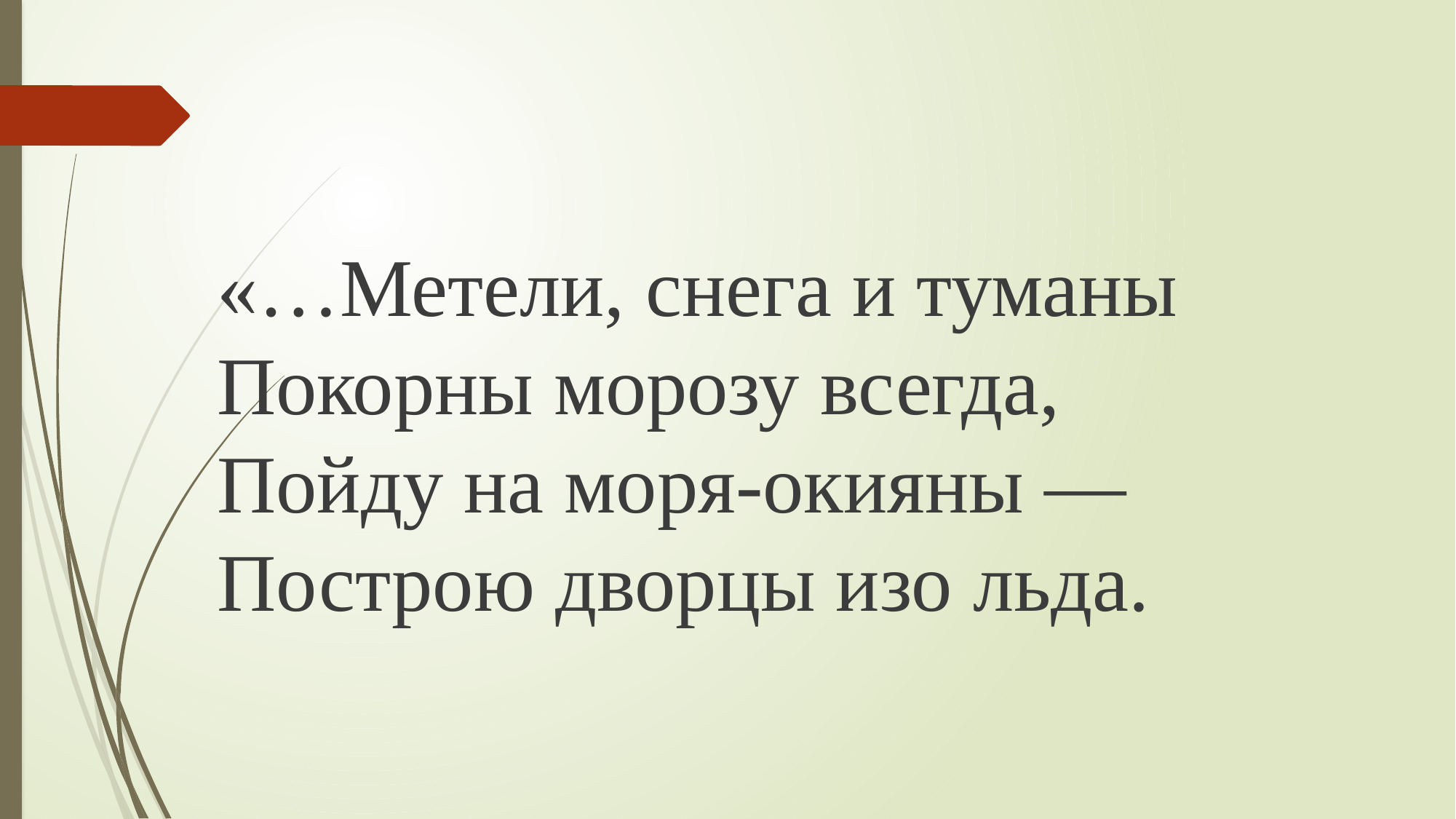

#

«…Метели, снега и туманы
Покорны морозу всегда,
Пойду на моря-окияны —
Построю дворцы изо льда.